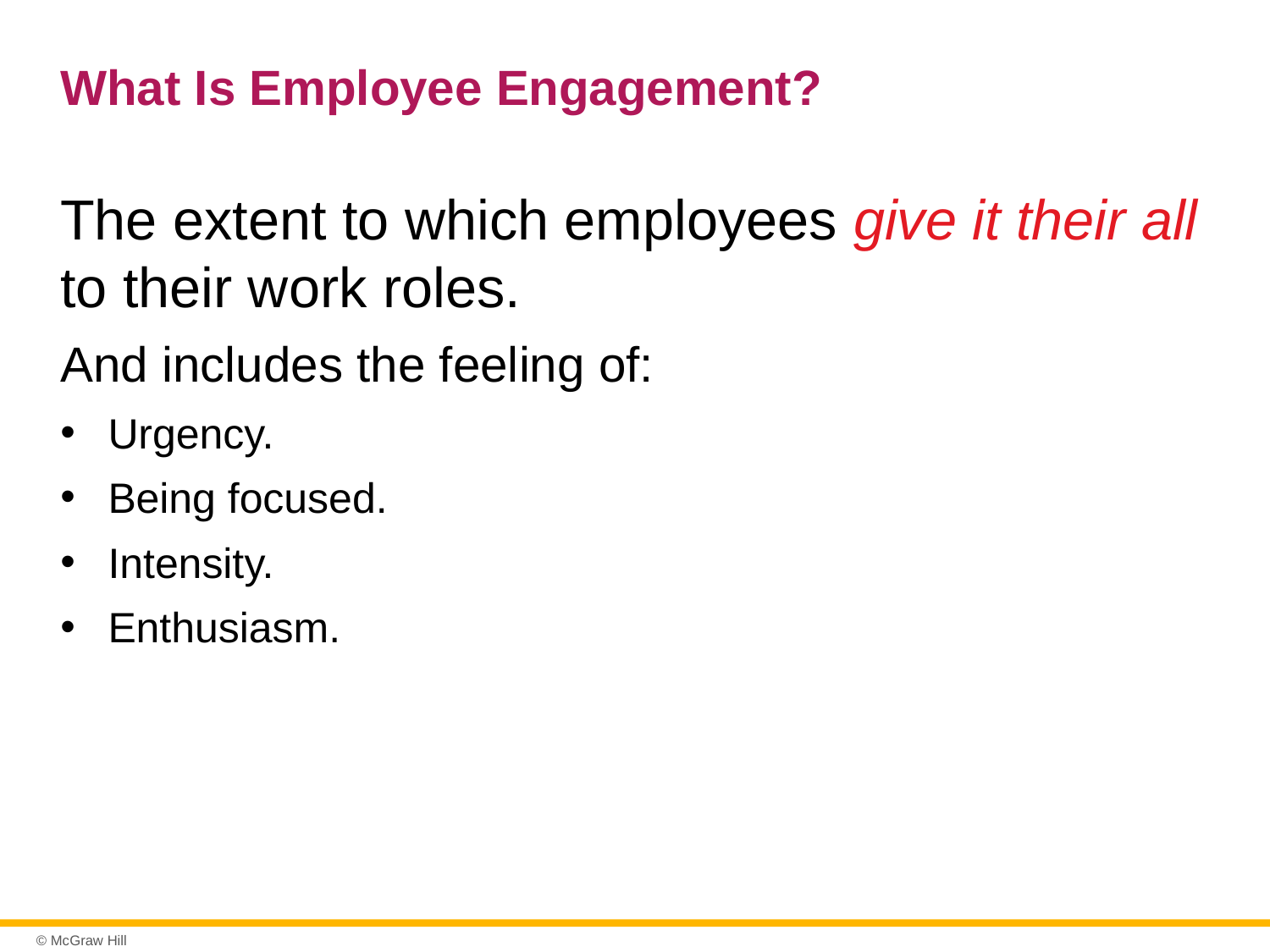

# What Is Employee Engagement?
The extent to which employees give it their all to their work roles.
And includes the feeling of:
Urgency.
Being focused.
Intensity.
Enthusiasm.